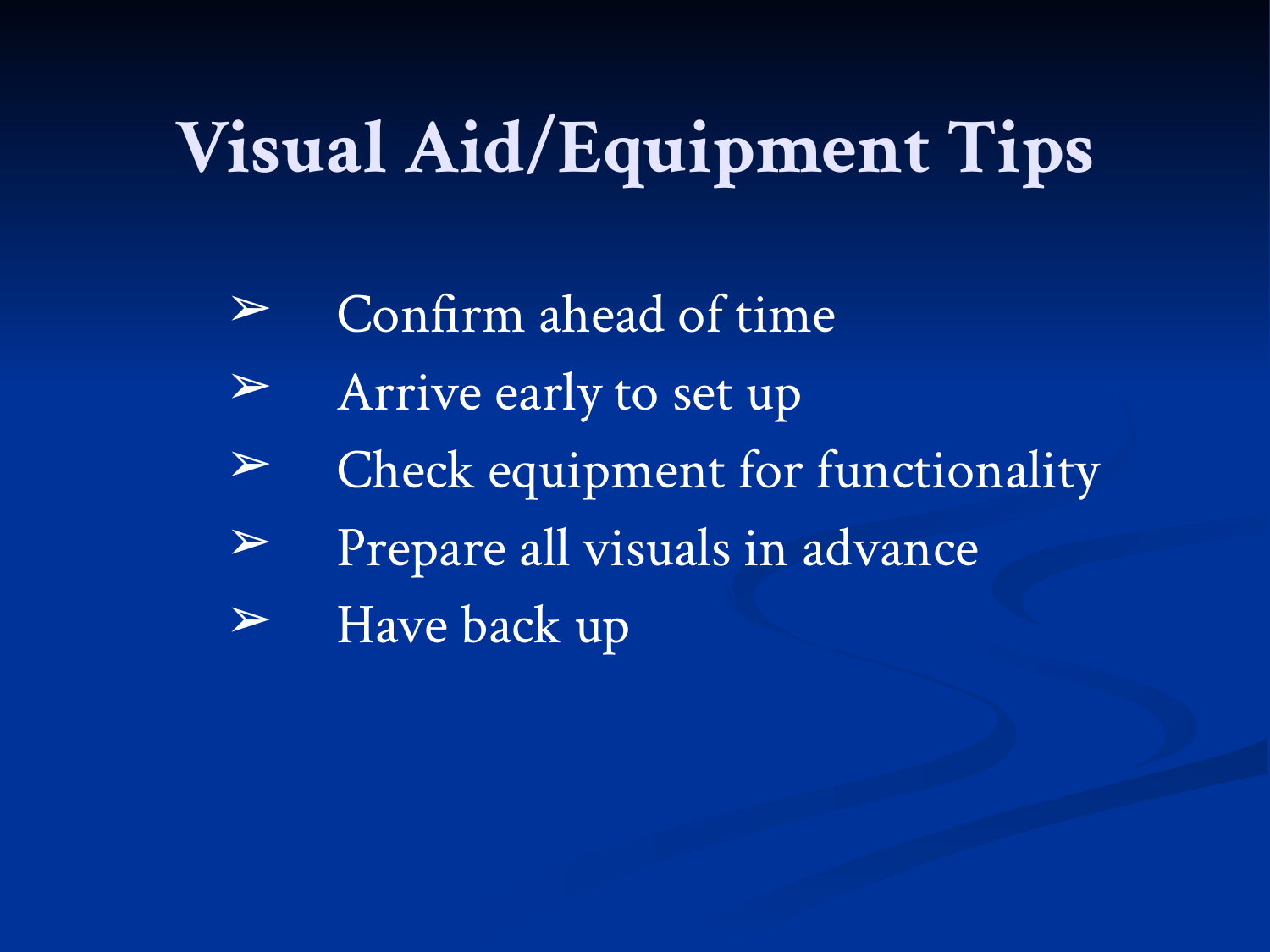

# Visual Aid/Equipment Tips
    Confirm ahead of time
    Arrive early to set up
    Check equipment for functionality
    Prepare all visuals in advance
    Have back up